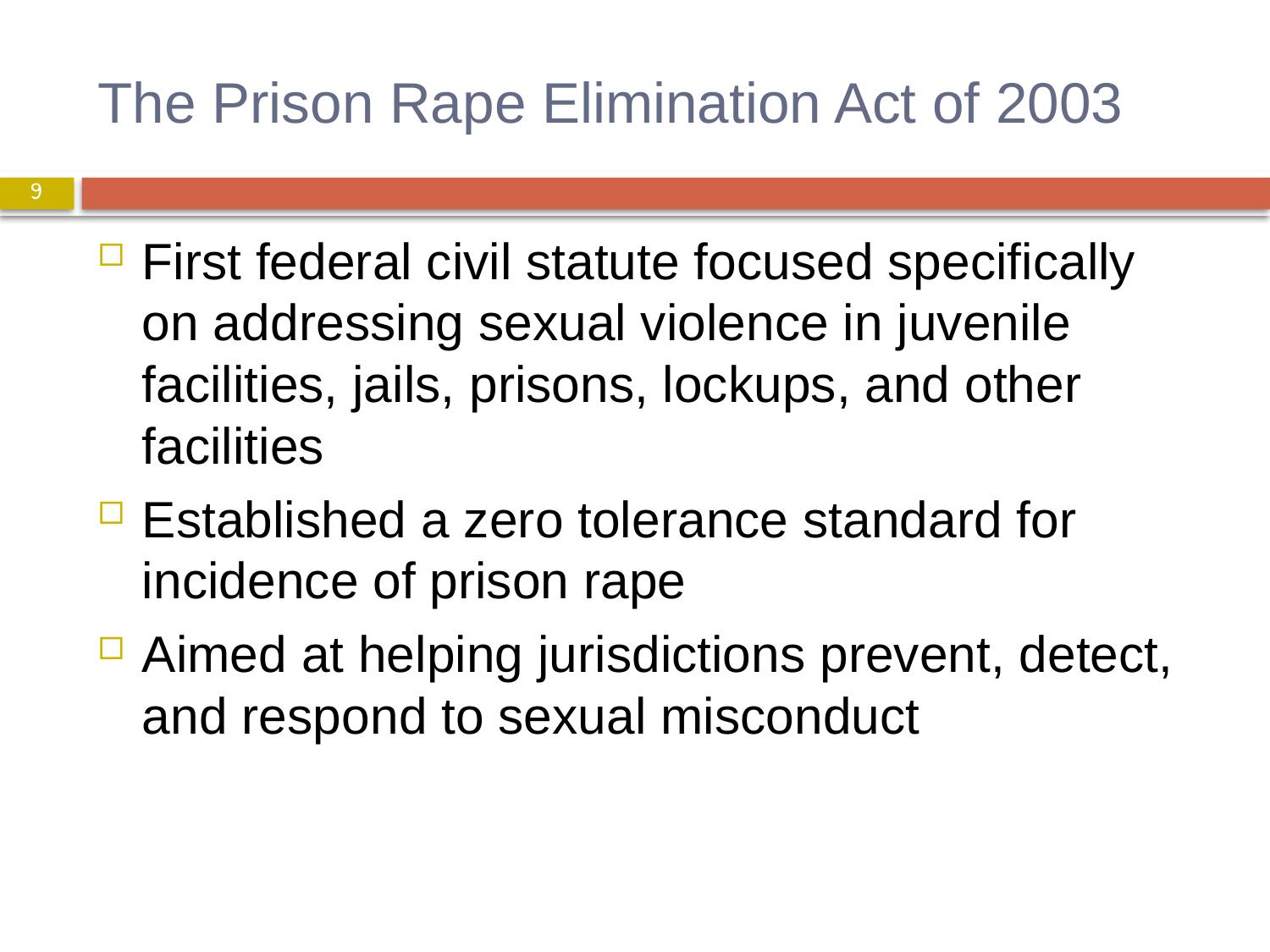

# The Prison Rape Elimination Act of 2003
9
First federal civil statute focused specifically on addressing sexual violence in juvenile facilities, jails, prisons, lockups, and other facilities
Established a zero tolerance standard for incidence of prison rape
Aimed at helping jurisdictions prevent, detect, and respond to sexual misconduct